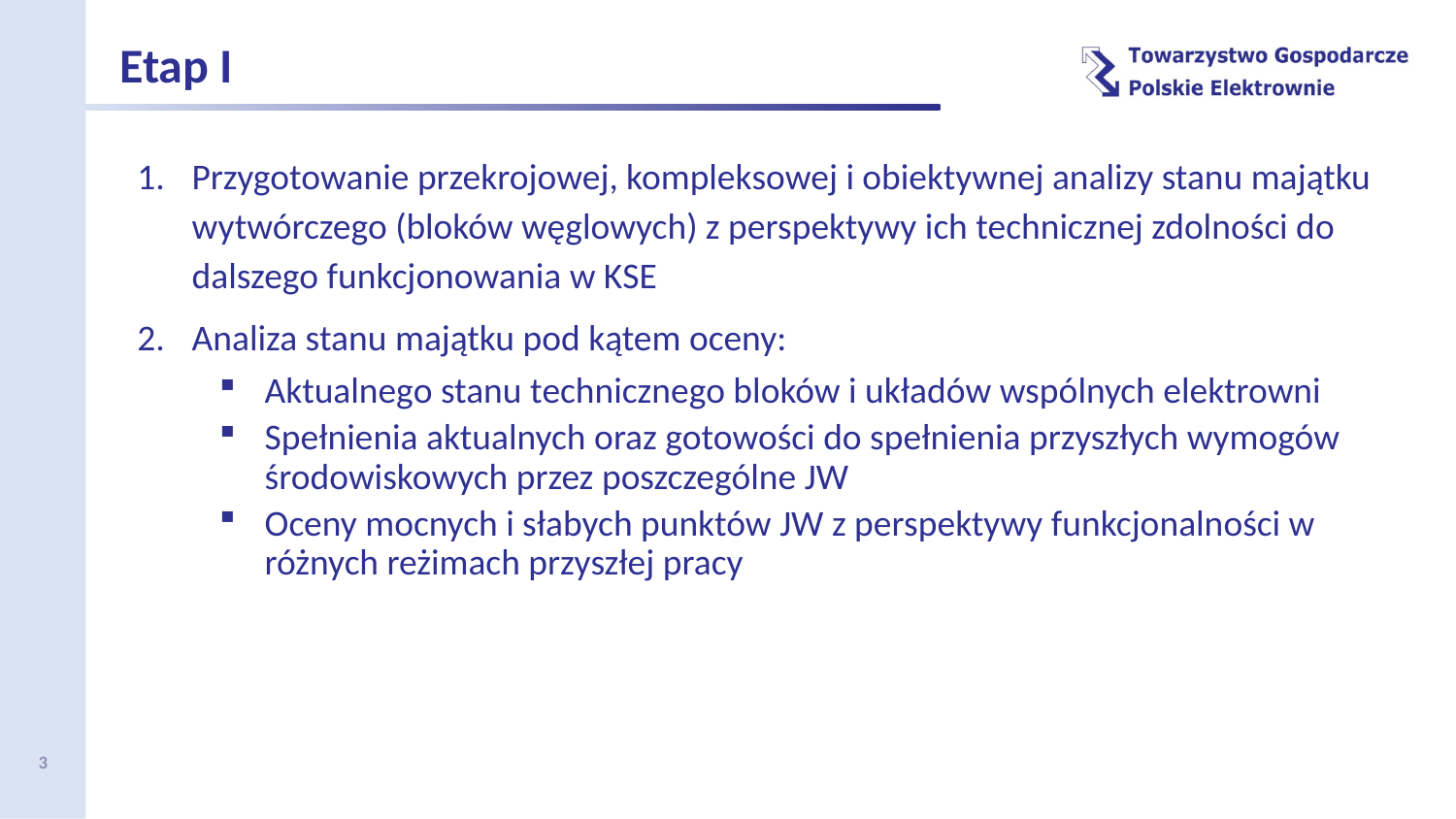

Etap I
Przygotowanie przekrojowej, kompleksowej i obiektywnej analizy stanu majątku wytwórczego (bloków węglowych) z perspektywy ich technicznej zdolności do dalszego funkcjonowania w KSE
Analiza stanu majątku pod kątem oceny:
Aktualnego stanu technicznego bloków i układów wspólnych elektrowni
Spełnienia aktualnych oraz gotowości do spełnienia przyszłych wymogów środowiskowych przez poszczególne JW
Oceny mocnych i słabych punktów JW z perspektywy funkcjonalności w różnych reżimach przyszłej pracy

3